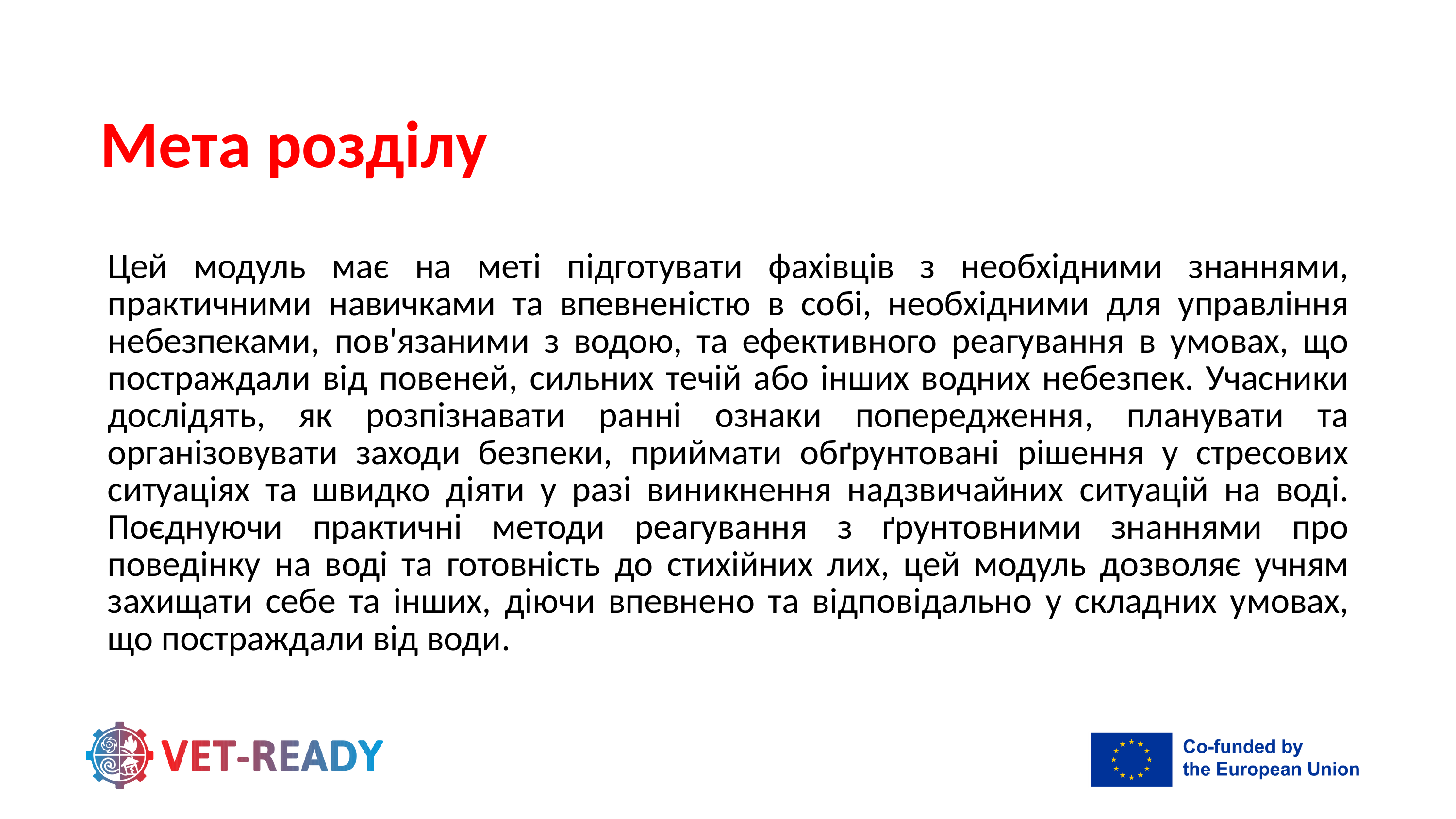

Мета розділу
Цей модуль має на меті підготувати фахівців з необхідними знаннями, практичними навичками та впевненістю в собі, необхідними для управління небезпеками, пов'язаними з водою, та ефективного реагування в умовах, що постраждали від повеней, сильних течій або інших водних небезпек. Учасники дослідять, як розпізнавати ранні ознаки попередження, планувати та організовувати заходи безпеки, приймати обґрунтовані рішення у стресових ситуаціях та швидко діяти у разі виникнення надзвичайних ситуацій на воді. Поєднуючи практичні методи реагування з ґрунтовними знаннями про поведінку на воді та готовність до стихійних лих, цей модуль дозволяє учням захищати себе та інших, діючи впевнено та відповідально у складних умовах, що постраждали від води.